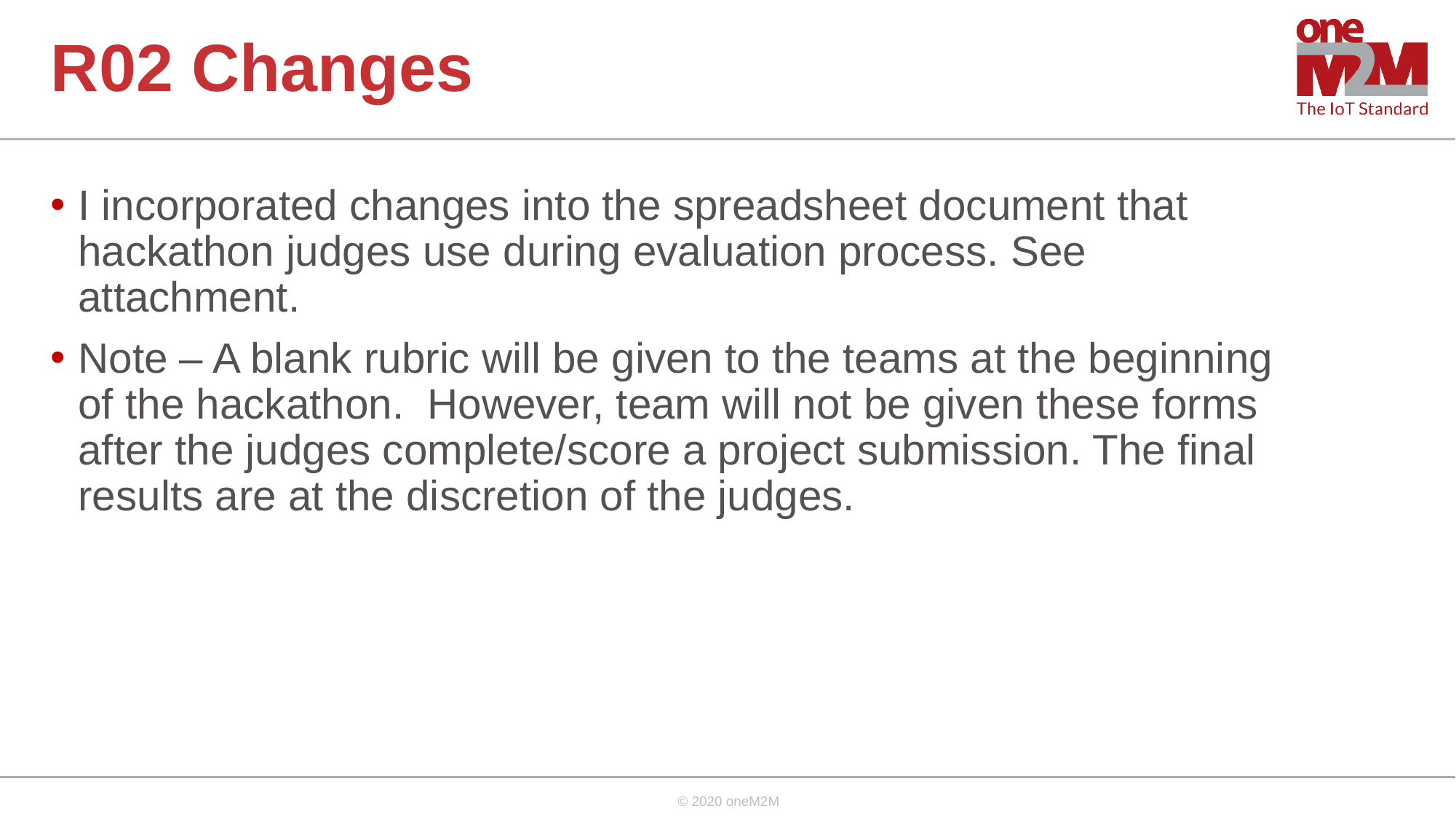

# R02 Changes
I incorporated changes into the spreadsheet document that hackathon judges use during evaluation process. See attachment.
Note – A blank rubric will be given to the teams at the beginning of the hackathon.  However, team will not be given these forms after the judges complete/score a project submission. The final results are at the discretion of the judges.